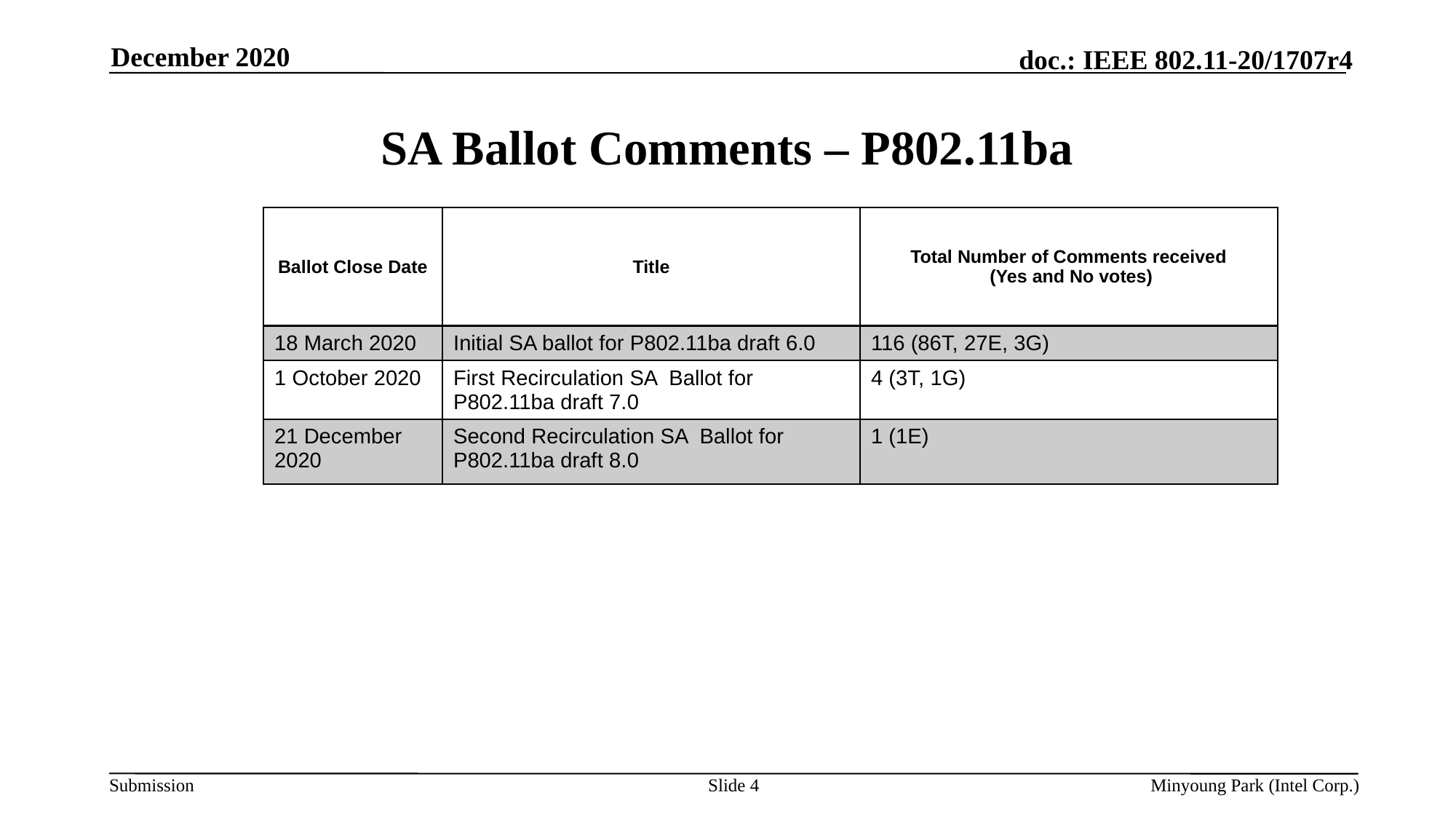

December 2020
# SA Ballot Comments – P802.11ba
| Ballot Close Date | Title | Total Number of Comments received (Yes and No votes) |
| --- | --- | --- |
| 18 March 2020 | Initial SA ballot for P802.11ba draft 6.0 | 116 (86T, 27E, 3G) |
| 1 October 2020 | First Recirculation SA Ballot for P802.11ba draft 7.0 | 4 (3T, 1G) |
| 21 December 2020 | Second Recirculation SA Ballot for P802.11ba draft 8.0 | 1 (1E) |
Slide 4
Minyoung Park (Intel Corp.)